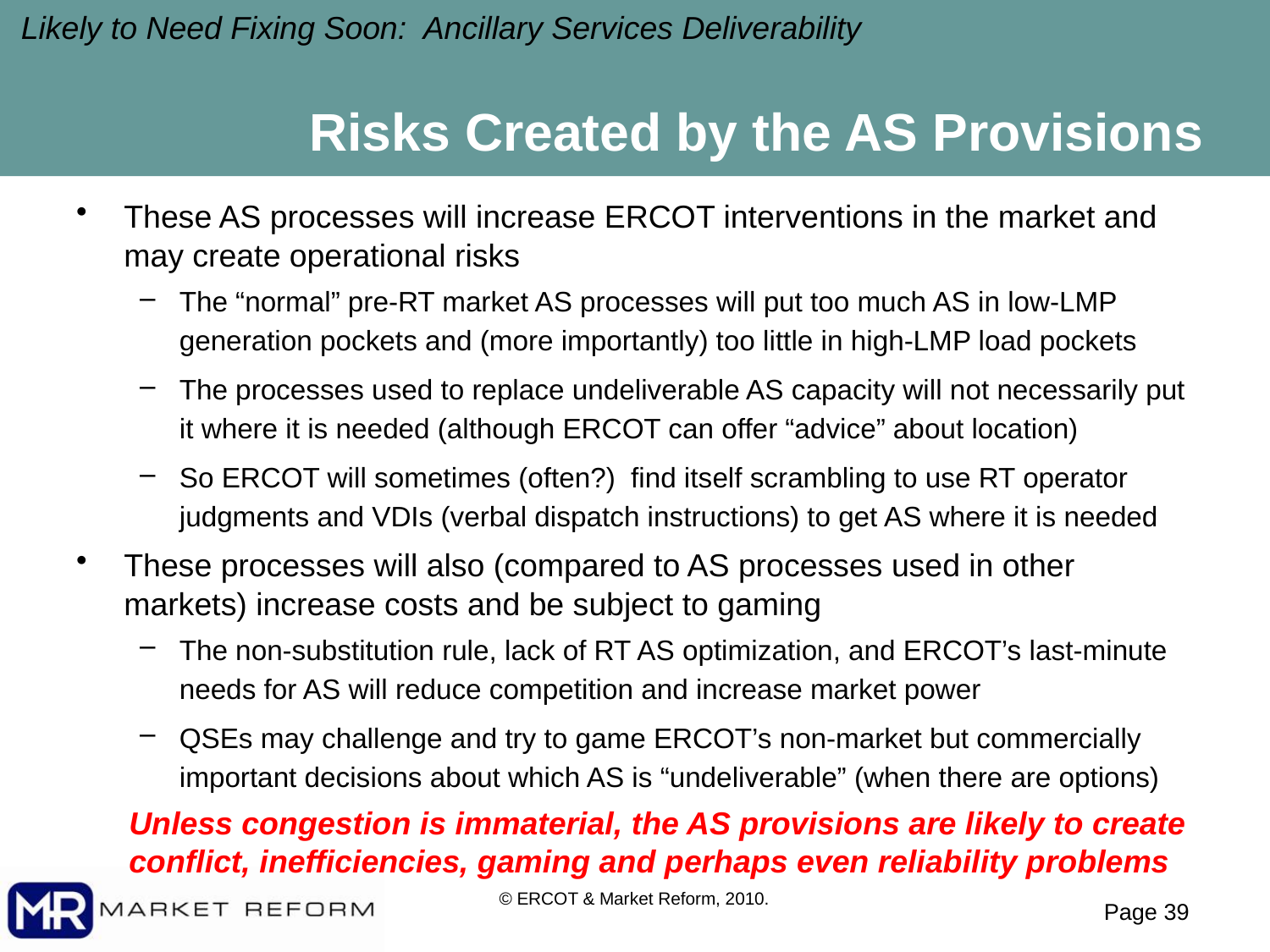

Likely to Need Fixing Soon:  Ancillary Services Deliverability
# Risks Created by the AS Provisions
These AS processes will increase ERCOT interventions in the market and may create operational risks
The “normal” pre-RT market AS processes will put too much AS in low-LMP generation pockets and (more importantly) too little in high-LMP load pockets
The processes used to replace undeliverable AS capacity will not necessarily put it where it is needed (although ERCOT can offer “advice” about location)
So ERCOT will sometimes (often?)  find itself scrambling to use RT operator judgments and VDIs (verbal dispatch instructions) to get AS where it is needed
These processes will also (compared to AS processes used in other markets) increase costs and be subject to gaming
The non-substitution rule, lack of RT AS optimization, and ERCOT’s last-minute needs for AS will reduce competition and increase market power
QSEs may challenge and try to game ERCOT’s non-market but commercially important decisions about which AS is “undeliverable” (when there are options)
Unless congestion is immaterial, the AS provisions are likely to create conflict, inefficiencies, gaming and perhaps even reliability problems
© ERCOT & Market Reform, 2010.
Page 39